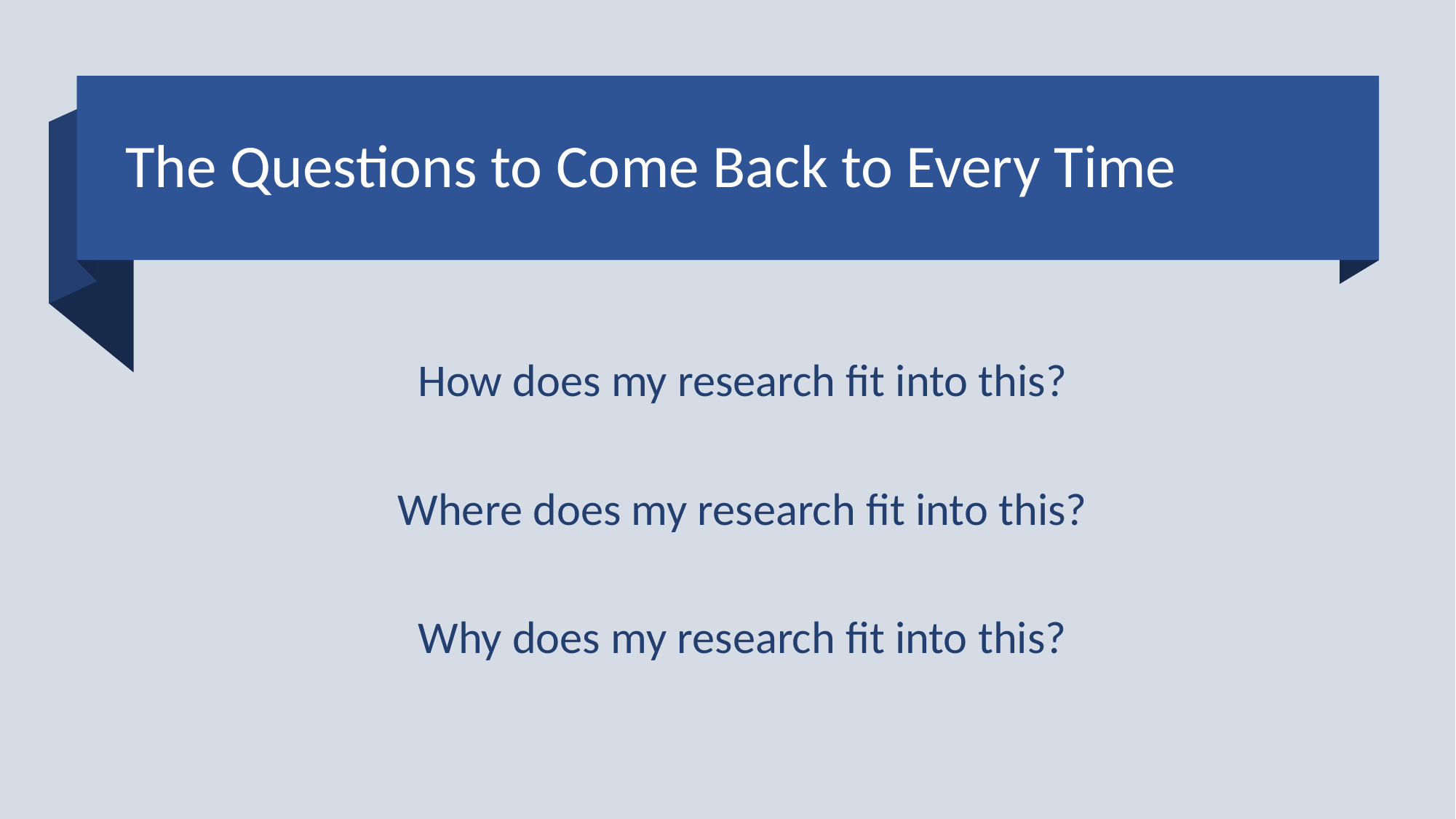

# The Questions to Come Back to Every Time

How does my research fit into this?

Where does my research fit into this?

Why does my research fit into this?